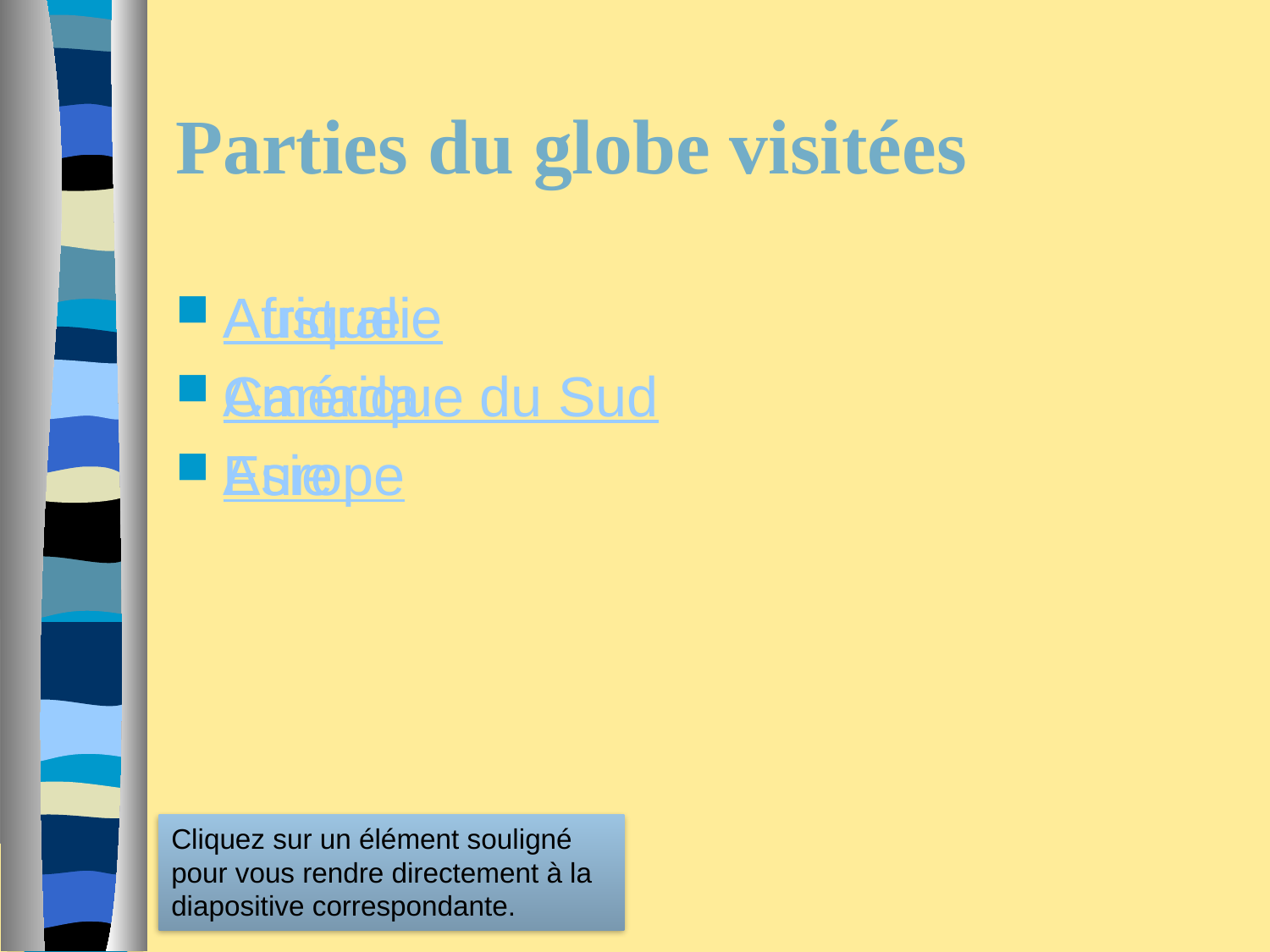

# Parties du globe visitées
Afrique
Amérique du Sud
Asie
Australie
Canada
Europe
Cliquez sur un élément souligné pour vous rendre directement à la diapositive correspondante.